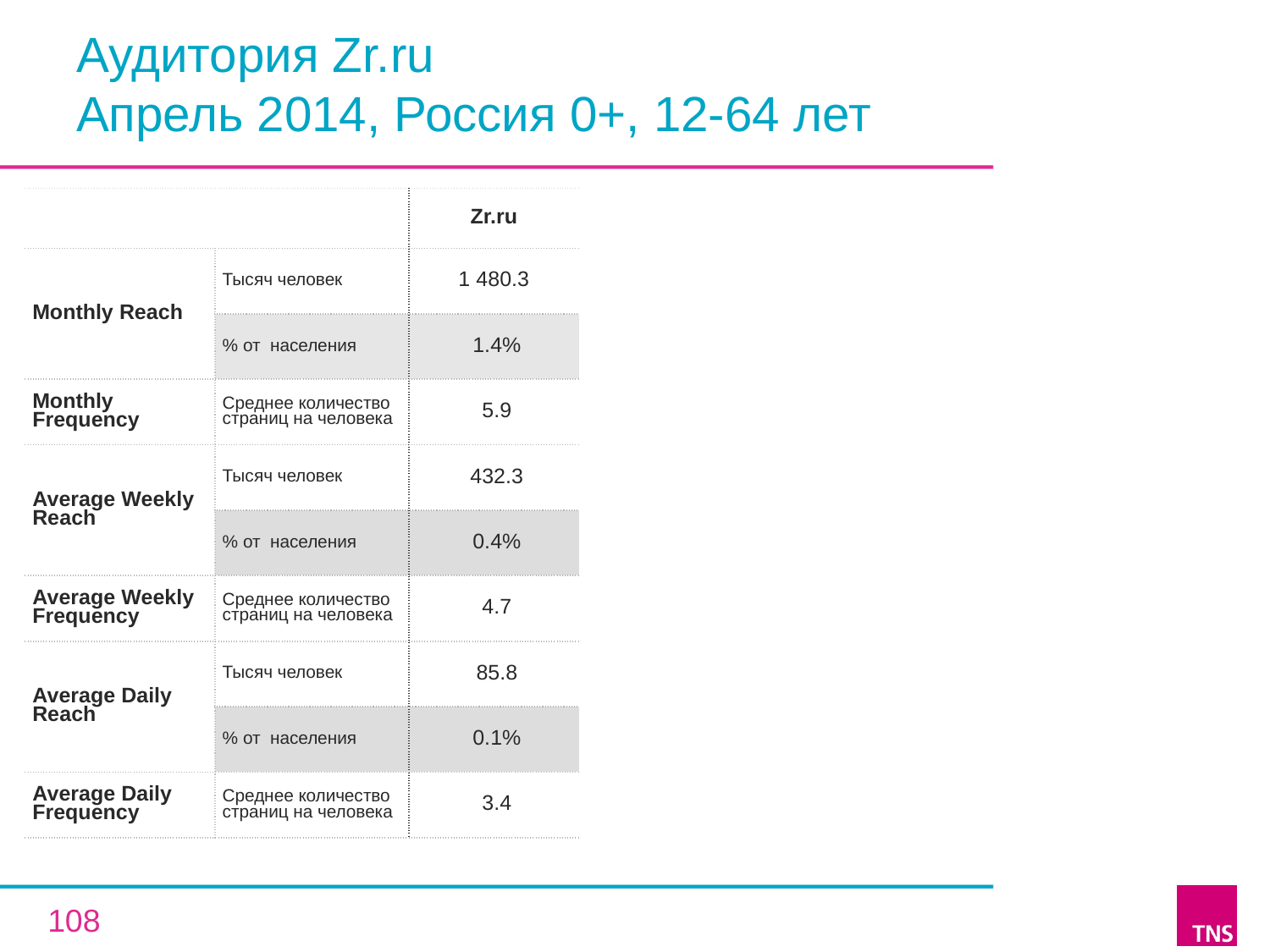

# Аудитория Zr.ru Апрель 2014, Россия 0+, 12-64 лет
|  |  | Zr.ru |
| --- | --- | --- |
| Monthly Reach | Тысяч человек | 1 480.3 |
|  | % от населения | 1.4% |
| Monthly Frequency | Среднее количество страниц на человека | 5.9 |
| Average Weekly Reach | Тысяч человек | 432.3 |
|  | % от населения | 0.4% |
| Average Weekly Frequency | Среднее количество страниц на человека | 4.7 |
| Average Daily Reach | Тысяч человек | 85.8 |
|  | % от населения | 0.1% |
| Average Daily Frequency | Среднее количество страниц на человека | 3.4 |

108